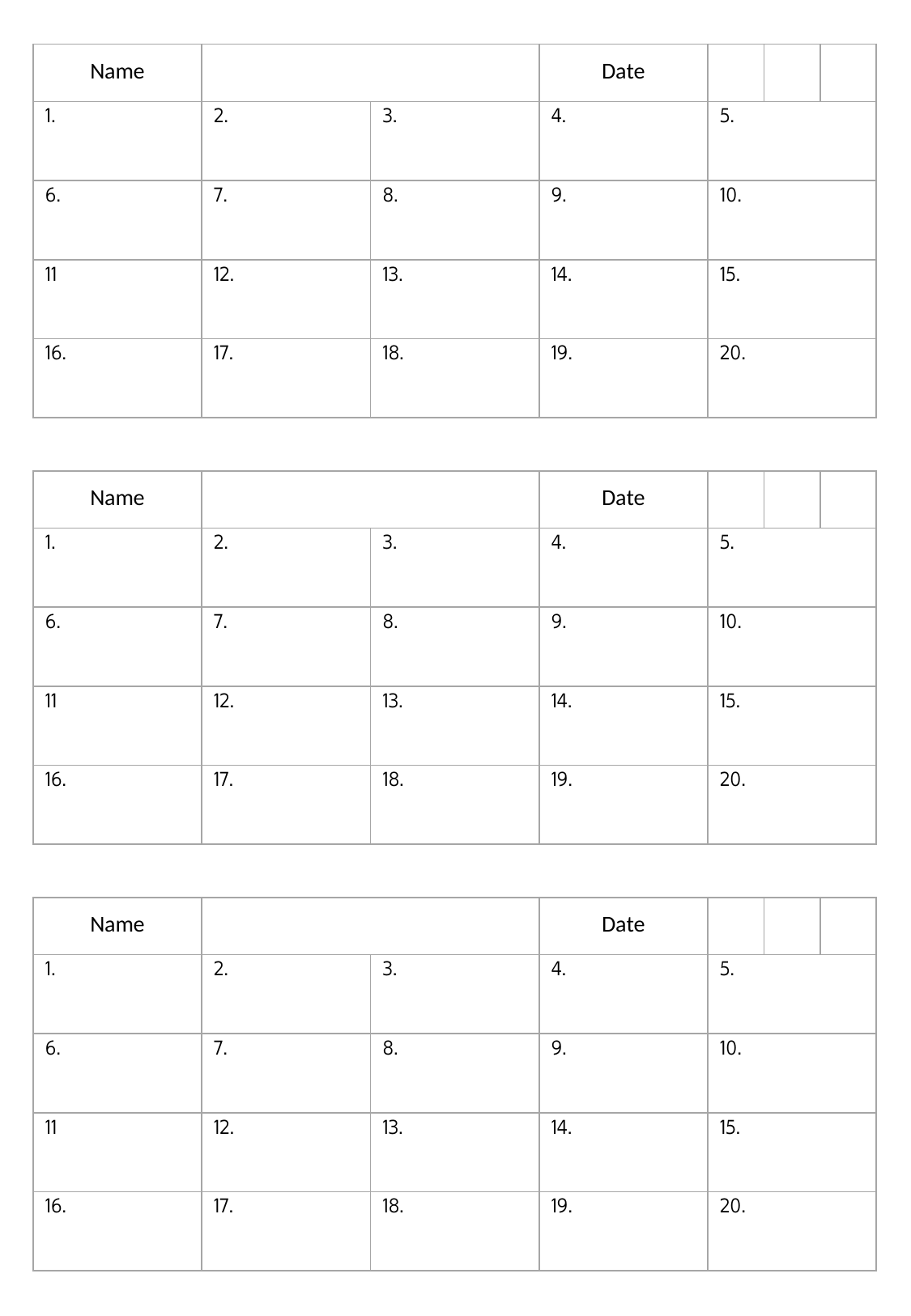

| Name |  |  | Date |  |  |  |
| --- | --- | --- | --- | --- | --- | --- |
| 1. | 2. | 3. | 4. | 5. |  |  |
| 6. | 7. | 8. | 9. | 10. |  |  |
| 11 | 12. | 13. | 14. | 15. |  |  |
| 16. | 17. | 18. | 19. | 20. |  |  |
| Name |  |  | Date |  |  |  |
| --- | --- | --- | --- | --- | --- | --- |
| 1. | 2. | 3. | 4. | 5. |  |  |
| 6. | 7. | 8. | 9. | 10. |  |  |
| 11 | 12. | 13. | 14. | 15. |  |  |
| 16. | 17. | 18. | 19. | 20. |  |  |
| Name |  |  | Date |  |  |  |
| --- | --- | --- | --- | --- | --- | --- |
| 1. | 2. | 3. | 4. | 5. |  |  |
| 6. | 7. | 8. | 9. | 10. |  |  |
| 11 | 12. | 13. | 14. | 15. |  |  |
| 16. | 17. | 18. | 19. | 20. |  |  |